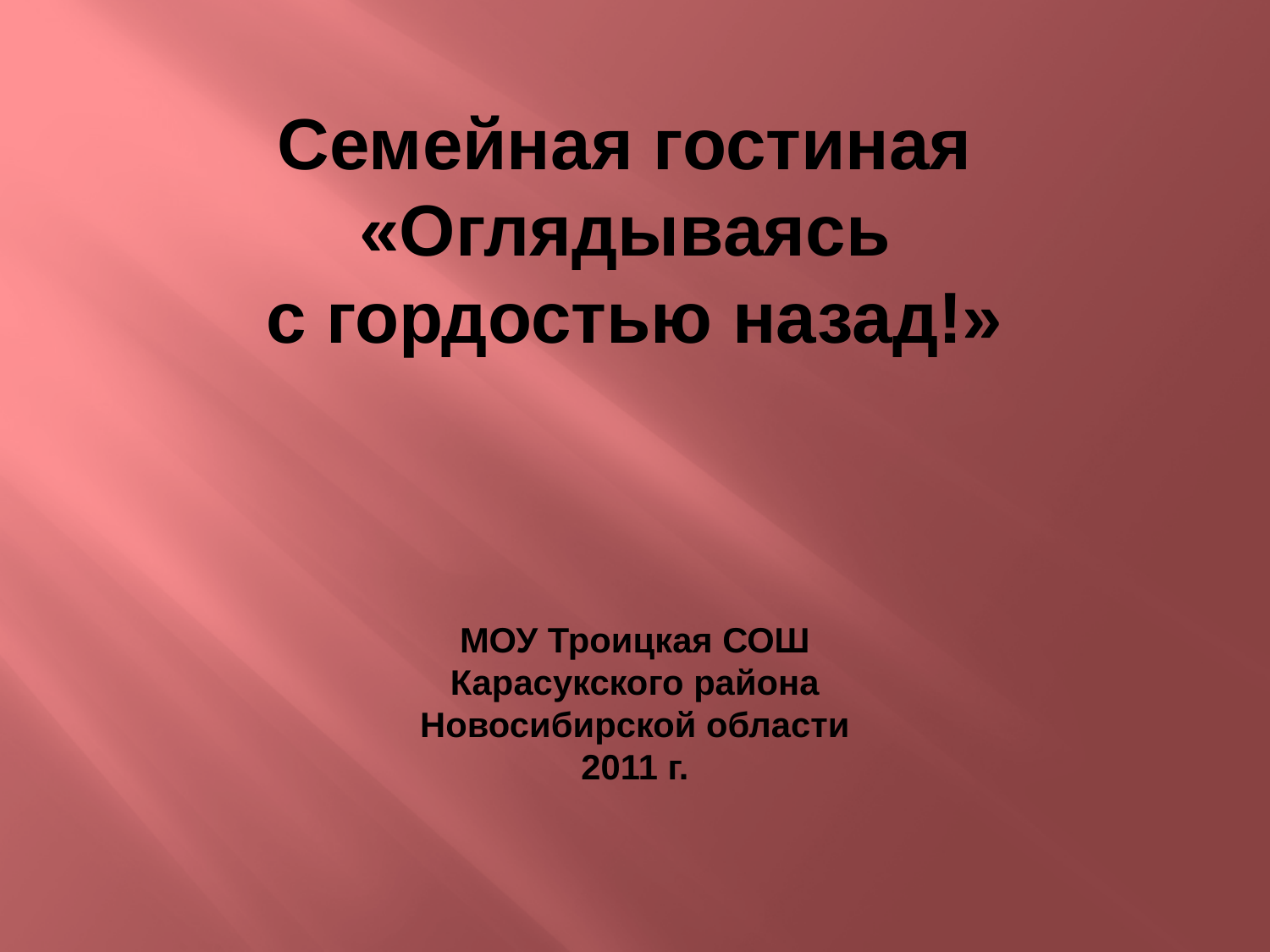

# Семейная гостиная «Оглядываясь с гордостью назад!» МОУ Троицкая СОШ Карасукского района Новосибирской области 2011 г.